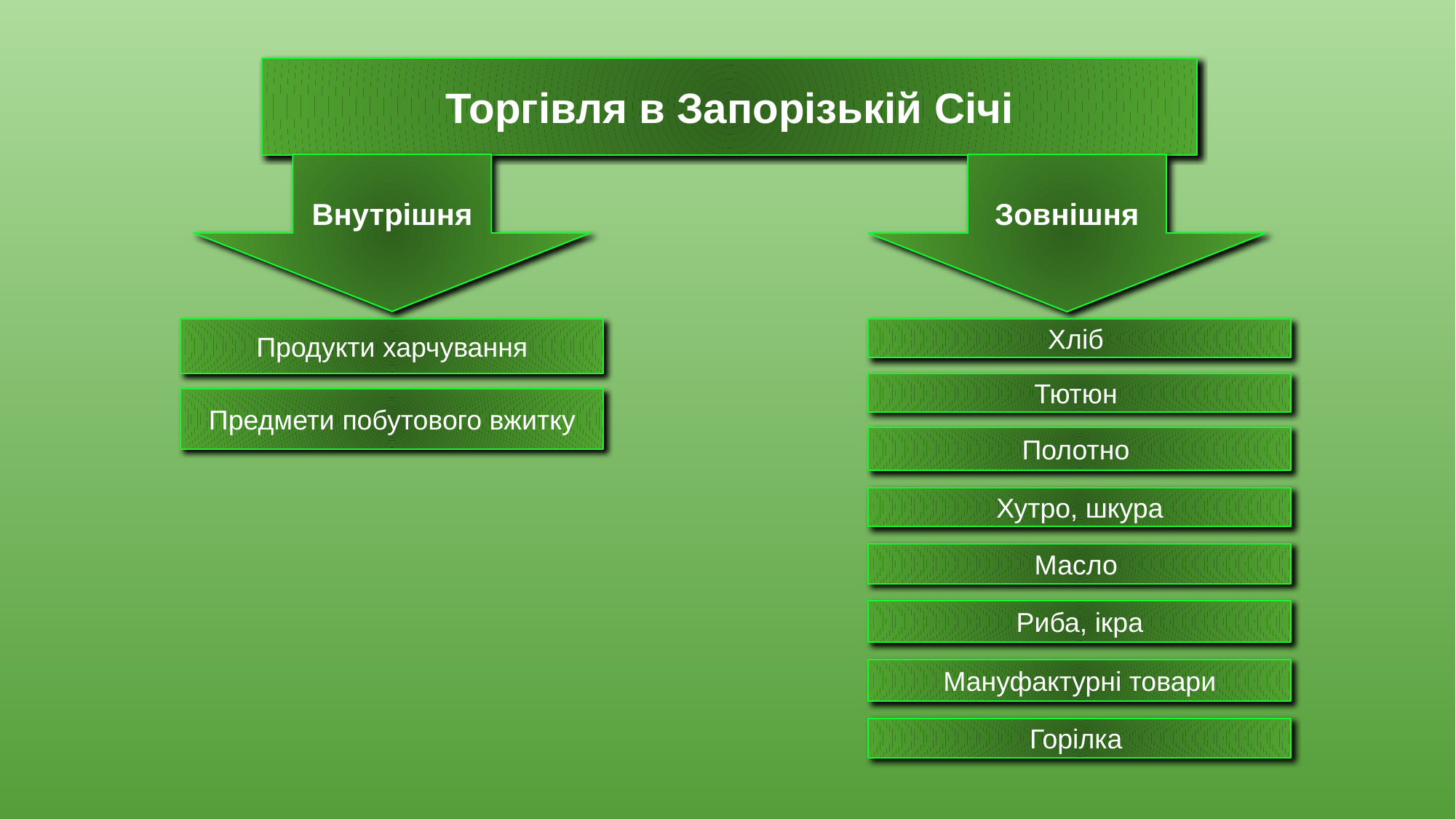

Торгівля в Запорізькій Січі
Внутрішня
Зовнішня
Продукти харчування
Хліб
Тютюн
Предмети побутового вжитку
Полотно
Хутро, шкура
Масло
Риба, ікра
Мануфактурні товари
Горілка